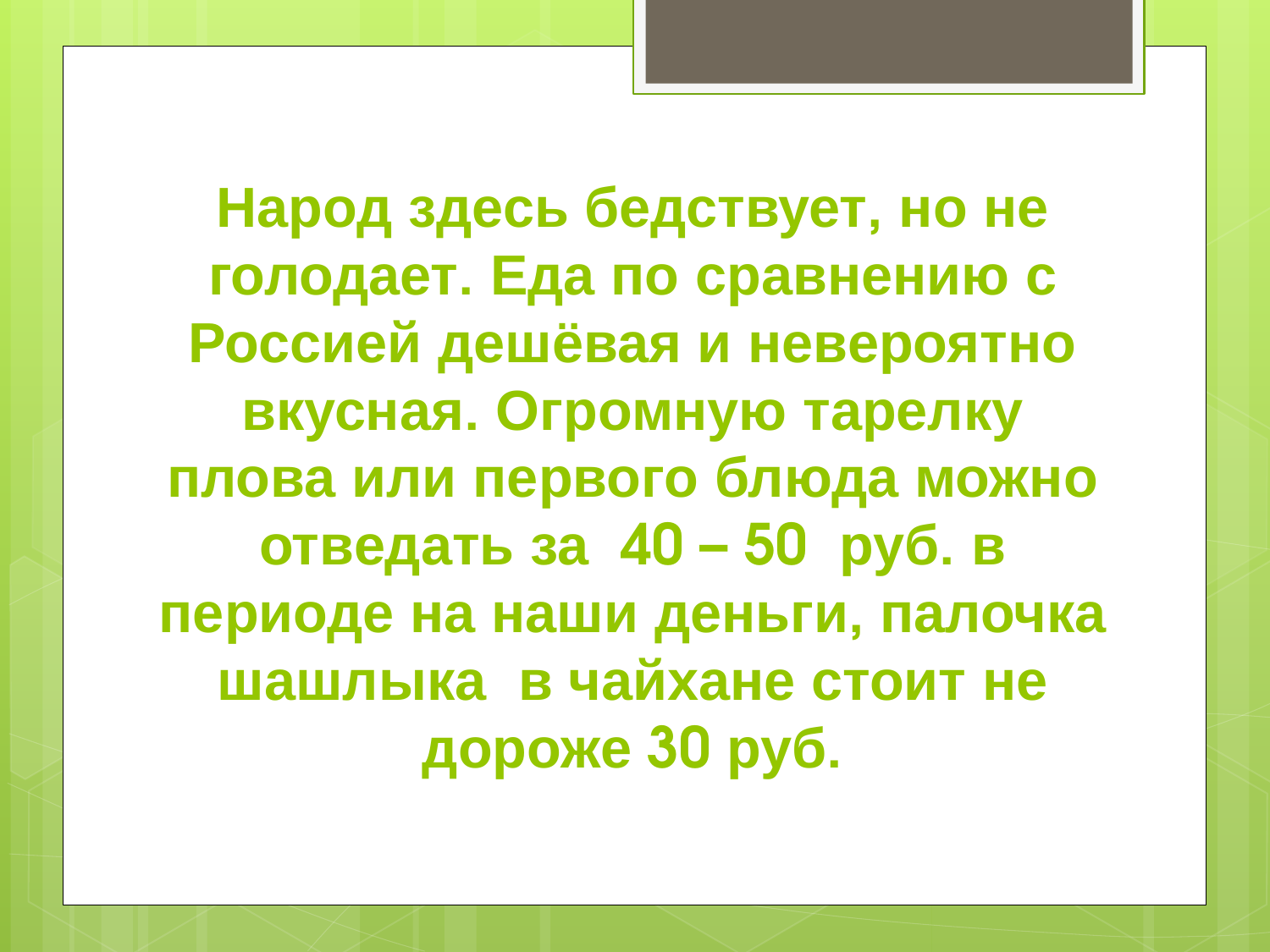

# Народ здесь бедствует, но не голодает. Еда по сравнению с Россией дешёвая и невероятно вкусная. Огромную тарелку плова или первого блюда можно отведать за  40 – 50  руб. в периоде на наши деньги, палочка шашлыка  в чайхане стоит не дороже 30 руб.